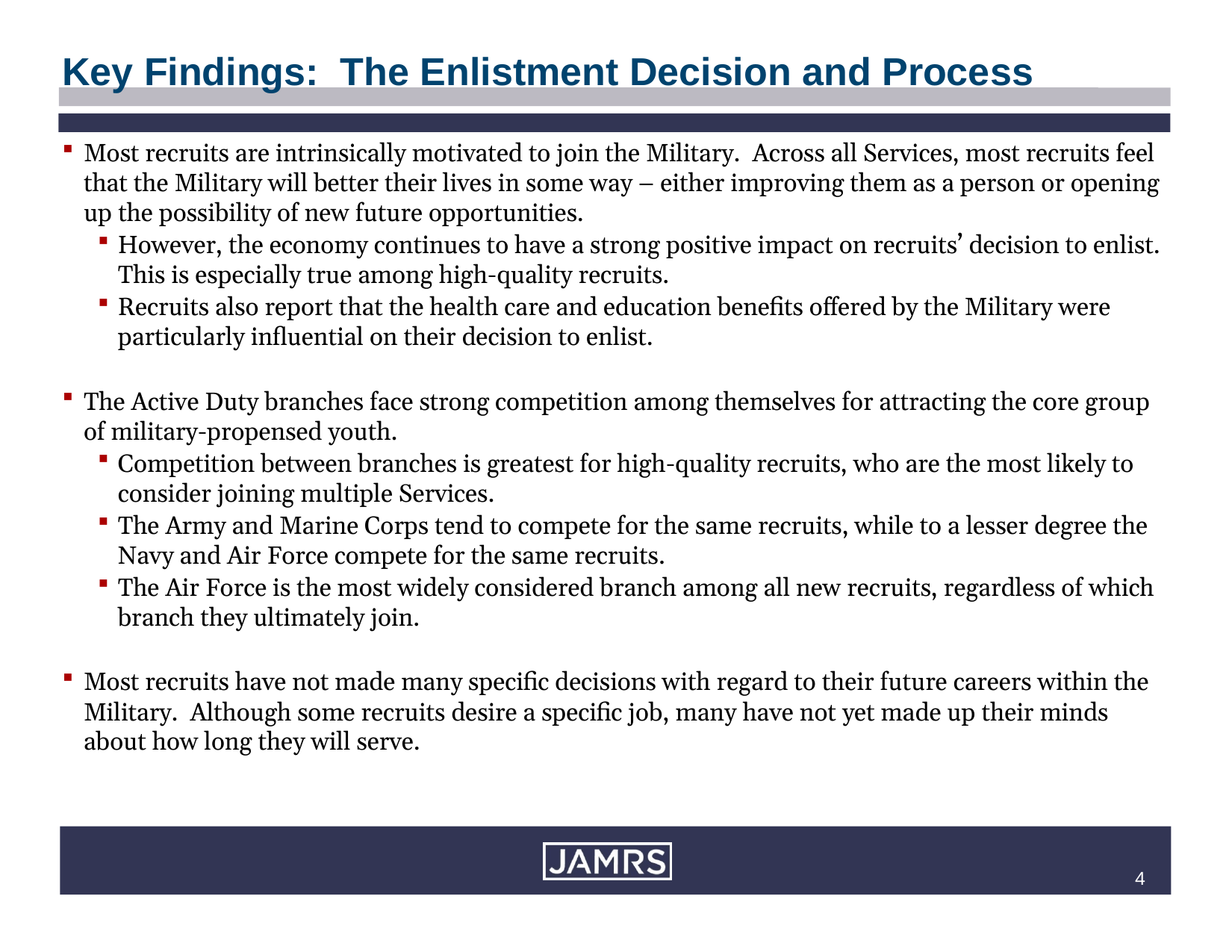

# Key Findings:  The Enlistment Decision and Process
Most recruits are intrinsically motivated to join the Military.  Across all Services, most recruits feel that the Military will better their lives in some way – either improving them as a person or opening up the possibility of new future opportunities.
However, the economy continues to have a strong positive impact on recruits’ decision to enlist.  This is especially true among high-quality recruits.
Recruits also report that the health care and education benefits offered by the Military were particularly influential on their decision to enlist.

The Active Duty branches face strong competition among themselves for attracting the core group of military-propensed youth.
Competition between branches is greatest for high-quality recruits, who are the most likely to consider joining multiple Services.
The Army and Marine Corps tend to compete for the same recruits, while to a lesser degree the Navy and Air Force compete for the same recruits.
The Air Force is the most widely considered branch among all new recruits, regardless of which branch they ultimately join.

Most recruits have not made many specific decisions with regard to their future careers within the Military.  Although some recruits desire a specific job, many have not yet made up their minds about how long they will serve.

4